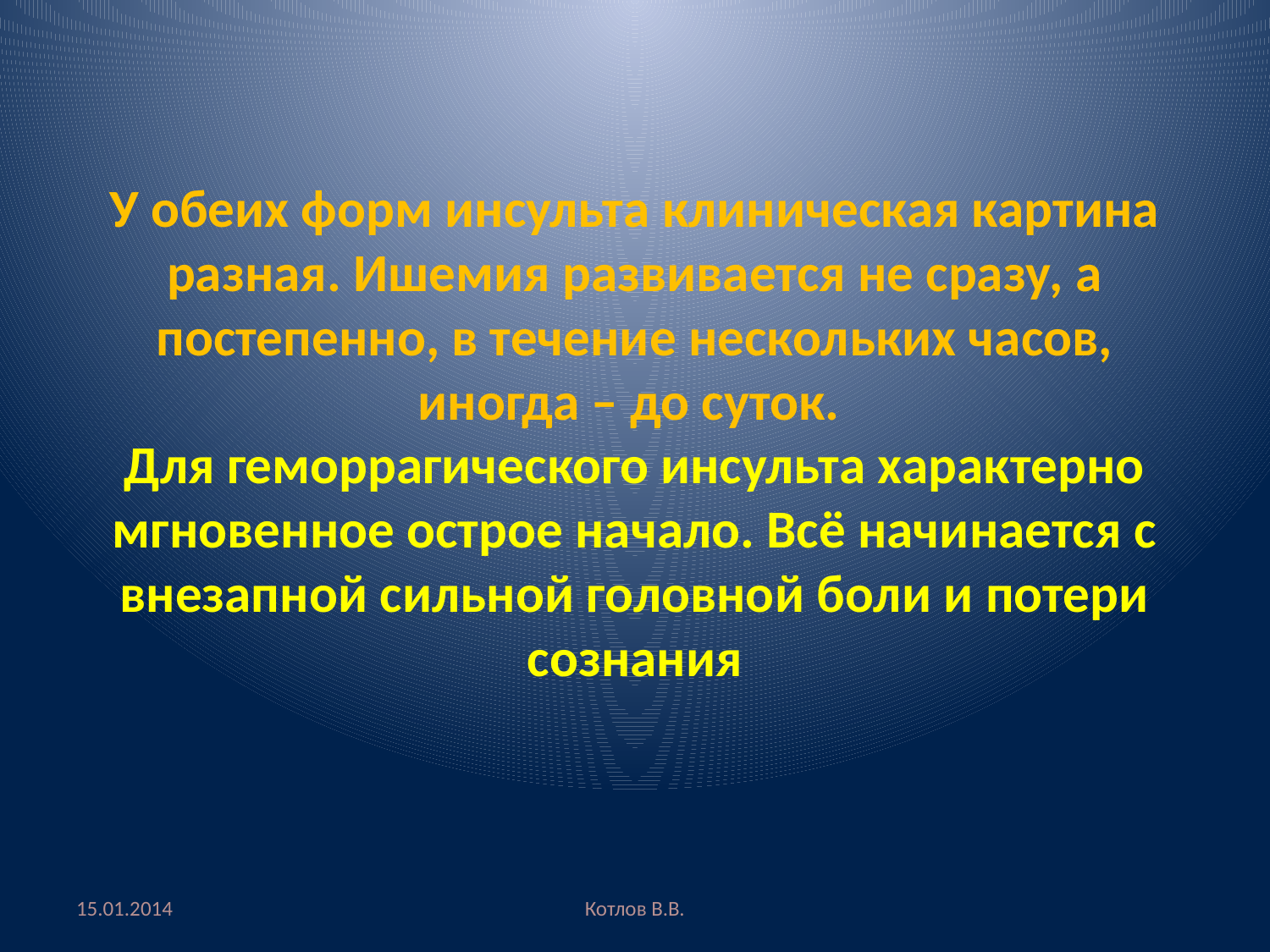

# У обеих форм инсульта клиническая картина разная. Ишемия развивается не сразу, а постепенно, в течение нескольких часов, иногда – до суток. Для геморрагического инсульта характерно мгновенное острое начало. Всё начинается с внезапной сильной головной боли и потери сознания
15.01.2014
Котлов В.В.